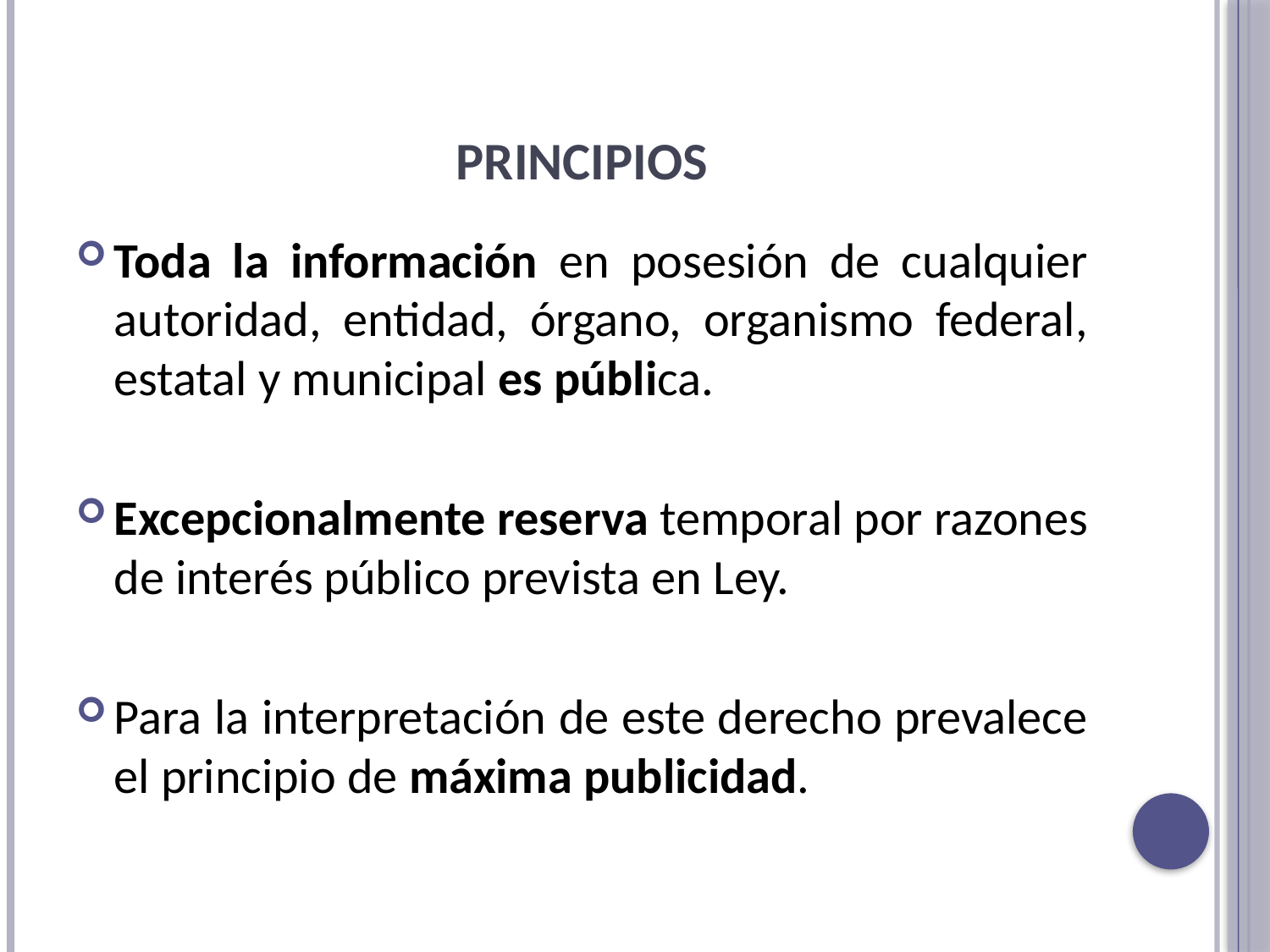

# Principios
Toda la información en posesión de cualquier autoridad, entidad, órgano, organismo federal, estatal y municipal es pública.

Excepcionalmente reserva temporal por razones de interés público prevista en Ley.

Para la interpretación de este derecho prevalece el principio de máxima publicidad.